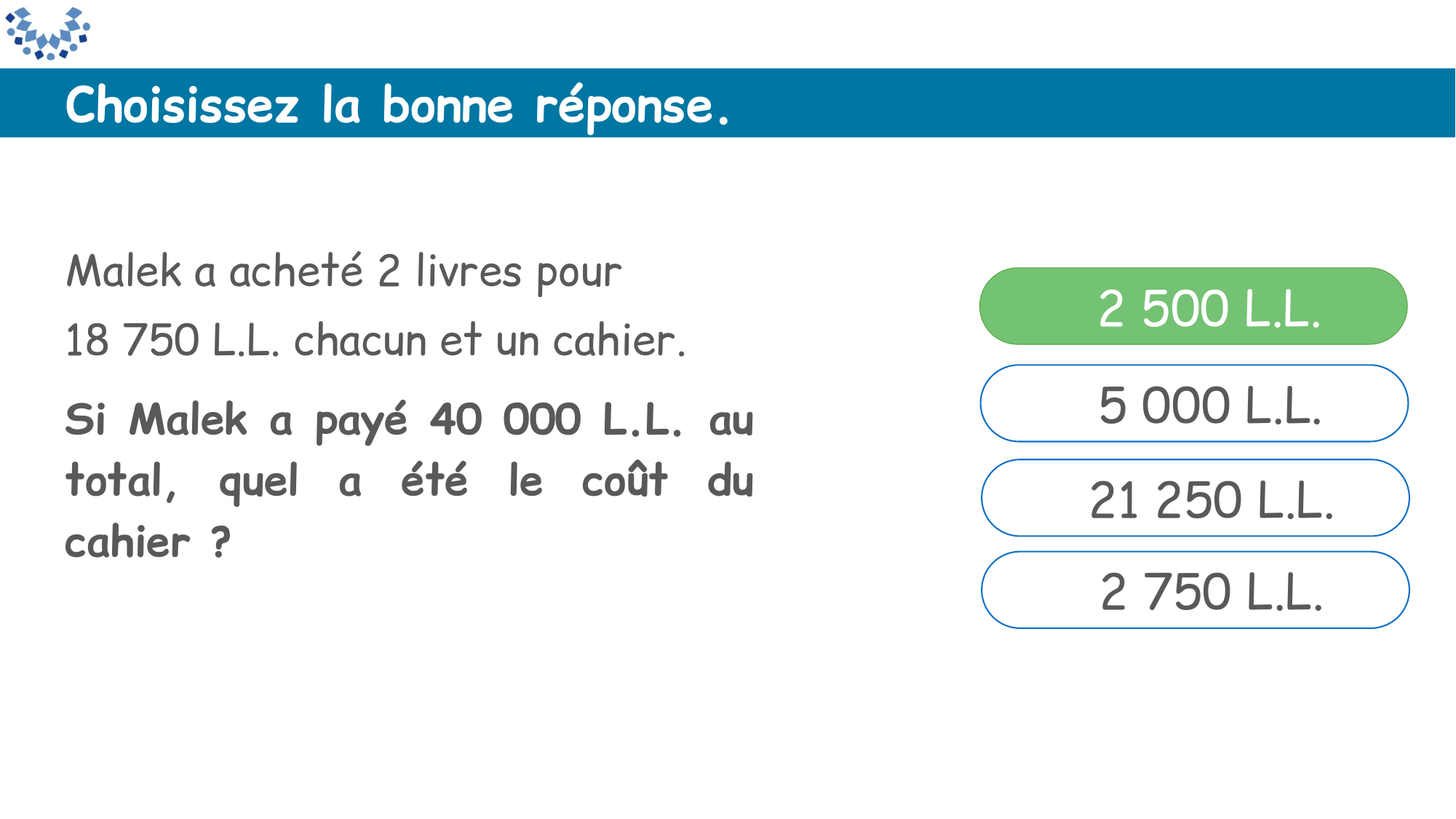

Choisissez la bonne réponse.
Malek a acheté 2 livres pour
18 750 L.L. chacun et un cahier.
Si Malek a payé 40 000 L.L. au total, quel a été le coût du cahier ?
2 500 L.L.
5 000 L.L.

21 250 L.L.
2 750 L.L.